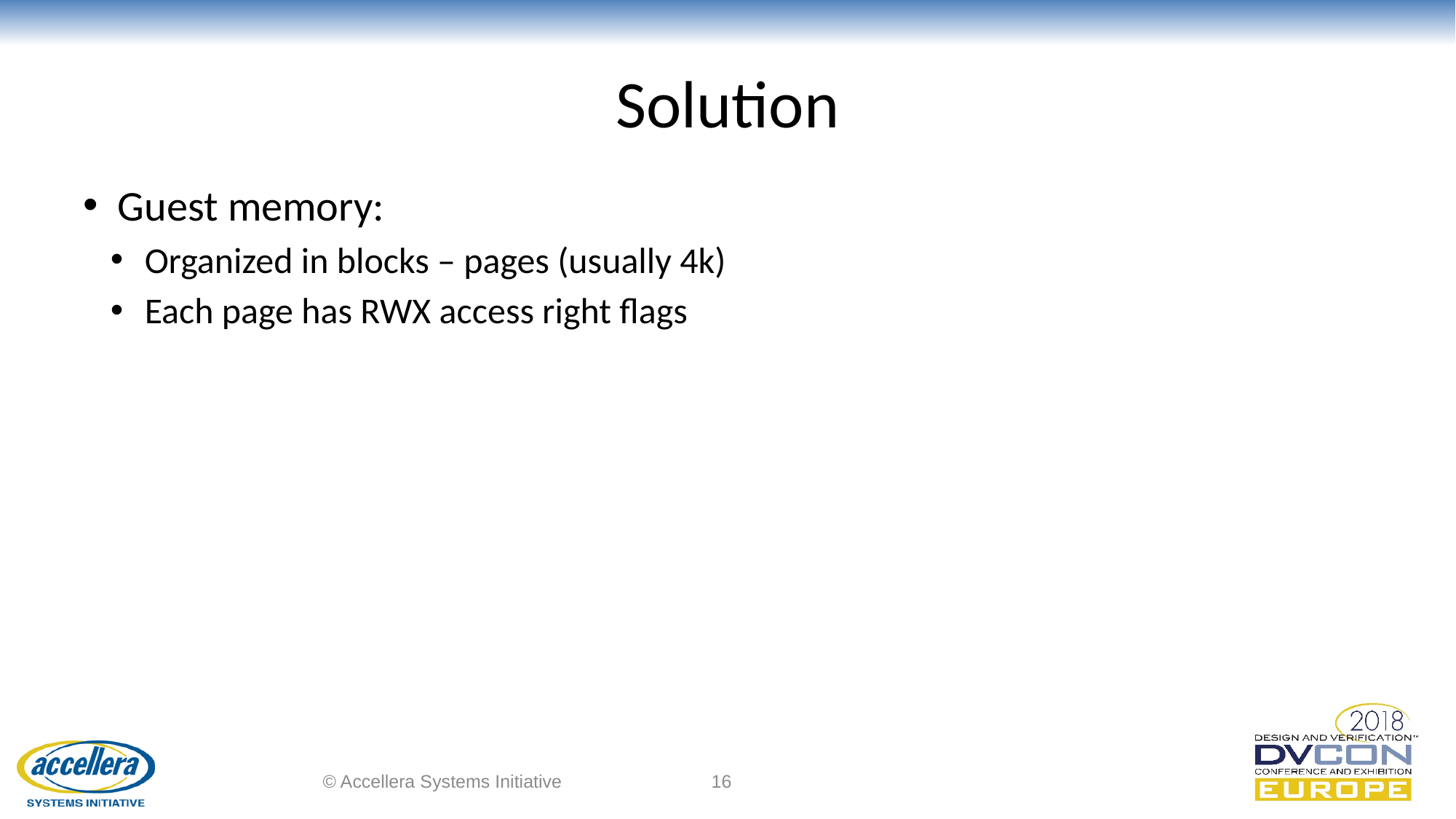

# Solution
Guest memory:
Organized in blocks – pages (usually 4k)
Each page has RWX access right flags

© Accellera Systems Initiative
16